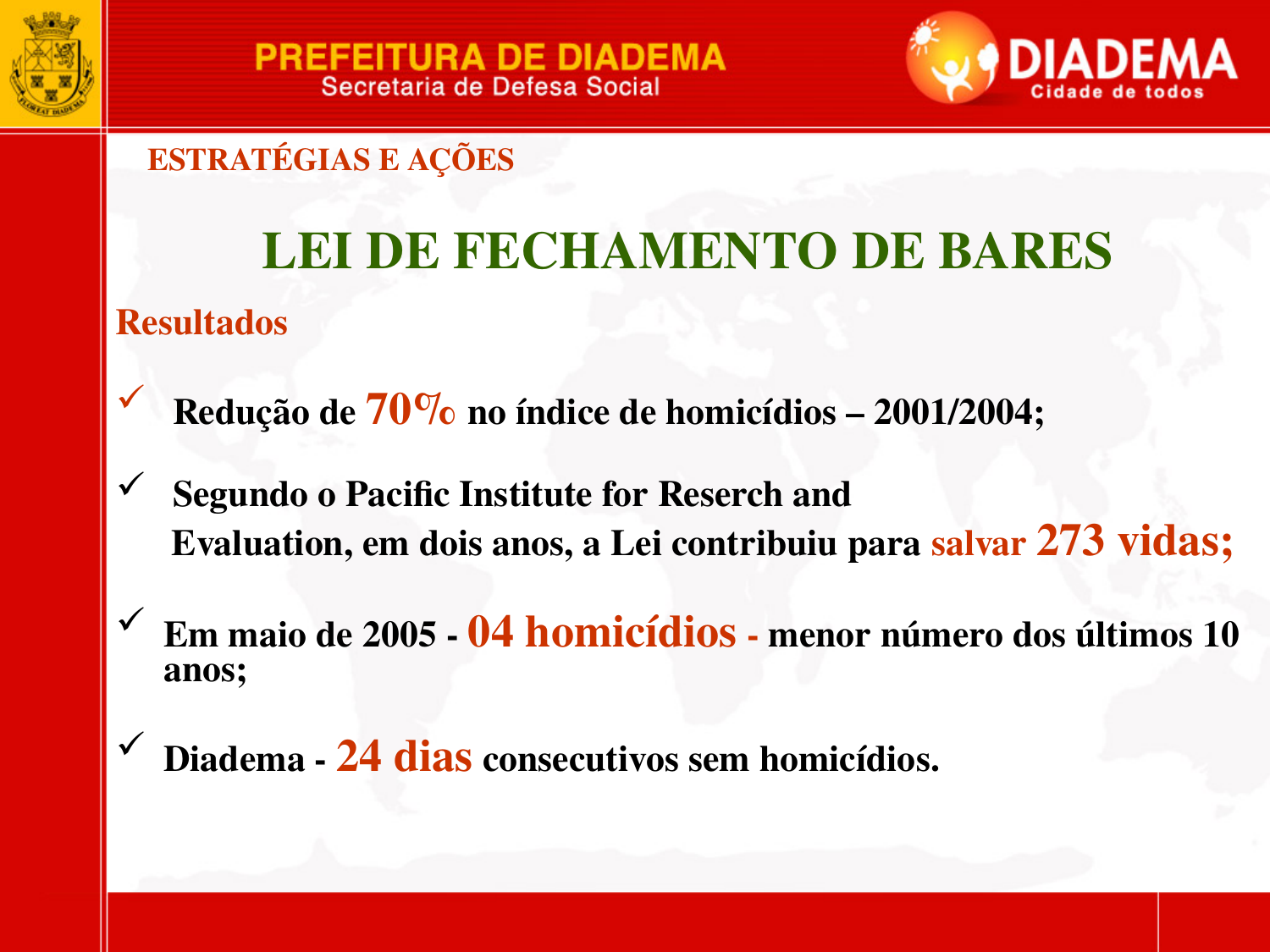

# ESTRATÉGIAS E AÇÕES
LEI DE FECHAMENTO DE BARES
Resultados

 Redução de 70% no índice de homicídios – 2001/2004;

 Segundo o Pacific Institute for Reserch and
      Evaluation, em dois anos, a Lei contribuiu para salvar 273 vidas;

Em maio de 2005 - 04 homicídios - menor número dos últimos 10 anos;

Diadema - 24 dias consecutivos sem homicídios.